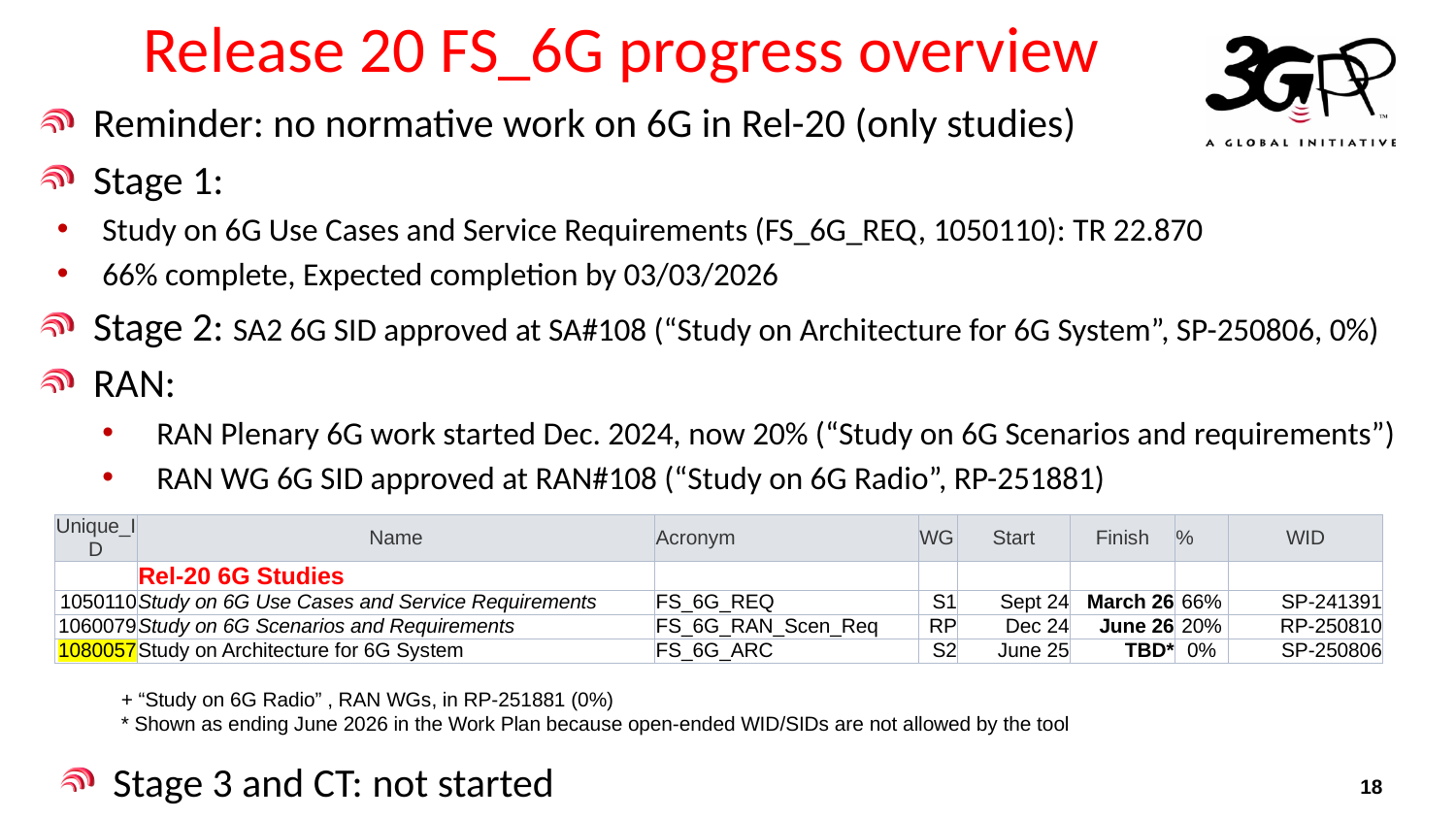

# Release 20 FS_6G progress overview
Reminder: no normative work on 6G in Rel-20 (only studies)
Stage 1:
Study on 6G Use Cases and Service Requirements (FS_6G_REQ, 1050110): TR 22.870
66% complete, Expected completion by 03/03/2026
Stage 2: SA2 6G SID approved at SA#108 (“Study on Architecture for 6G System”, SP-250806, 0%)
RAN:
RAN Plenary 6G work started Dec. 2024, now 20% (“Study on 6G Scenarios and requirements”)
RAN WG 6G SID approved at RAN#108 (“Study on 6G Radio”, RP-251881)

| Unique\_ID | Name | Acronym | WG | Start | Finish | % | WID |
| --- | --- | --- | --- | --- | --- | --- | --- |
|  | Rel-20 6G Studies |  |  |  |  |  |  |
| 1050110 | Study on 6G Use Cases and Service Requirements | FS\_6G\_REQ | S1 | Sept 24 | March 26 | 66% | SP-241391 |
| 1060079 | Study on 6G Scenarios and Requirements | FS\_6G\_RAN\_Scen\_Req | RP | Dec 24 | June 26 | 20% | RP-250810 |
| 1080057 | Study on Architecture for 6G System | FS\_6G\_ARC | S2 | June 25 | TBD\* | 0% | SP-250806 |
+ “Study on 6G Radio” , RAN WGs, in RP-251881 (0%)
* Shown as ending June 2026 in the Work Plan because open-ended WID/SIDs are not allowed by the tool
Stage 3 and CT: not started